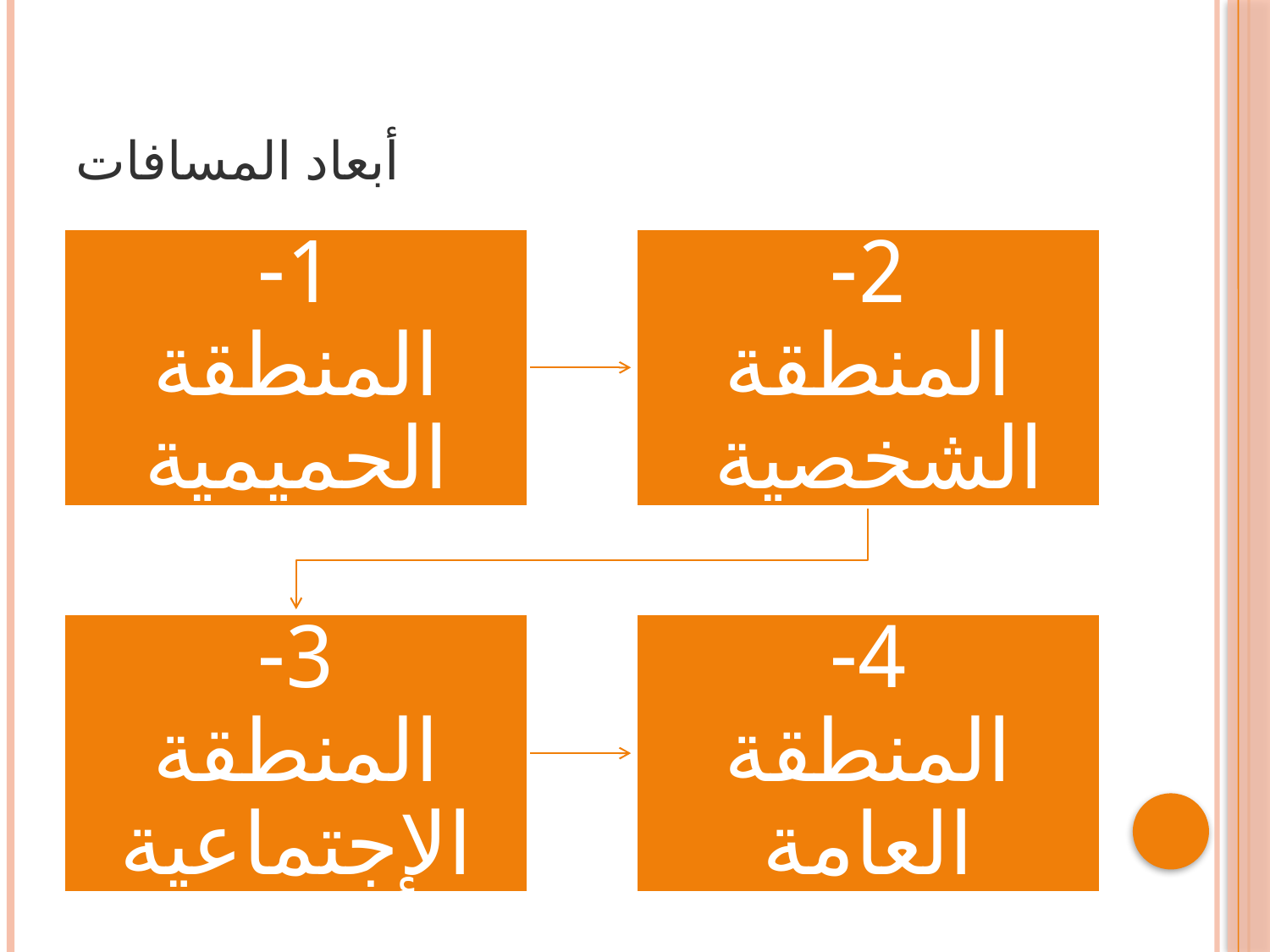

# أبعاد المسافات

1- المنطقة الحميمية

2- المنطقة الشخصية

3- المنطقة الإجتماعية
4- المنطقة العامة